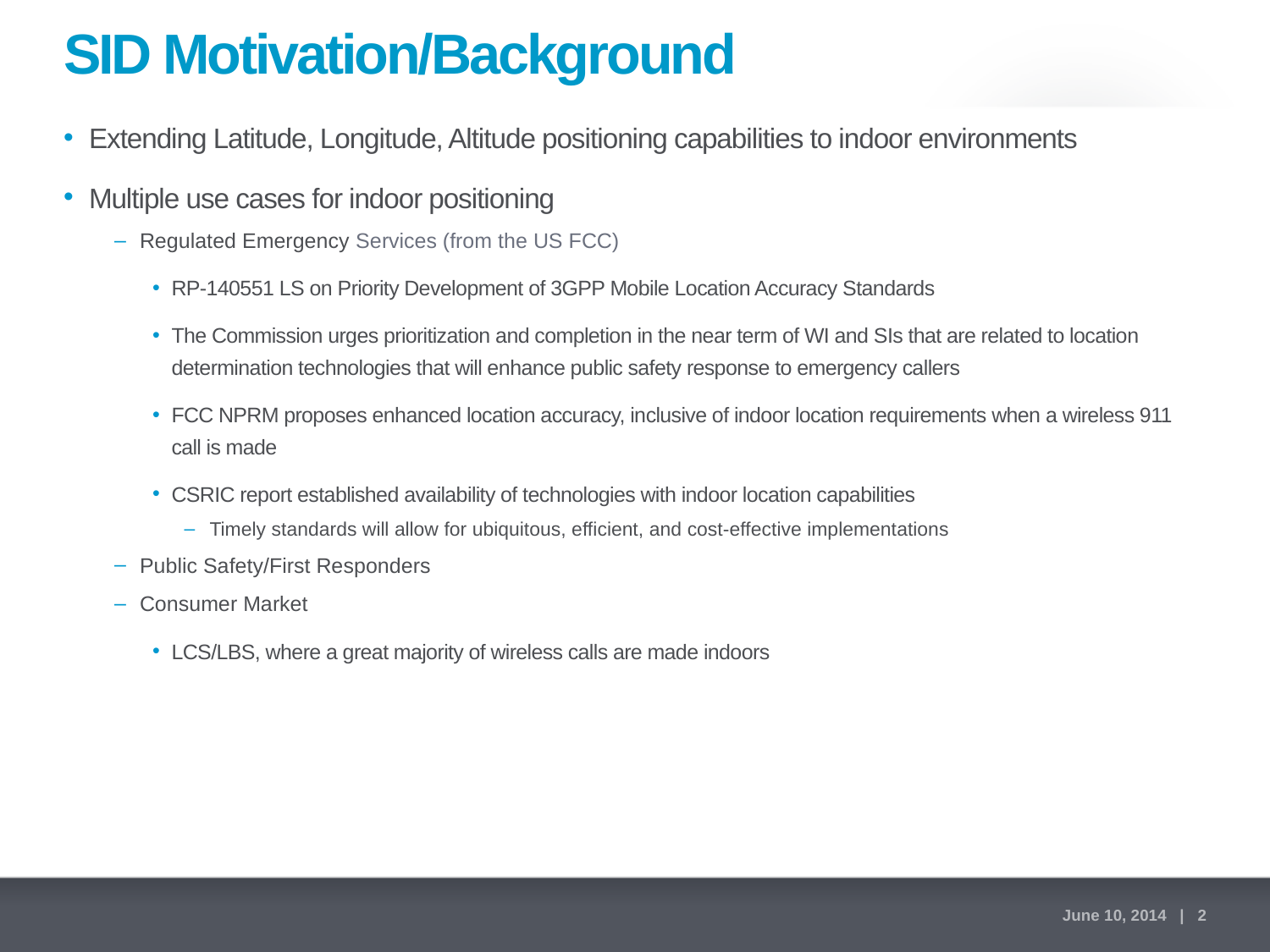

# SID Motivation/Background
Extending Latitude, Longitude, Altitude positioning capabilities to indoor environments
Multiple use cases for indoor positioning
Regulated Emergency Services (from the US FCC)
RP-140551 LS on Priority Development of 3GPP Mobile Location Accuracy Standards
The Commission urges prioritization and completion in the near term of WI and SIs that are related to location determination technologies that will enhance public safety response to emergency callers
FCC NPRM proposes enhanced location accuracy, inclusive of indoor location requirements when a wireless 911 call is made
CSRIC report established availability of technologies with indoor location capabilities
Timely standards will allow for ubiquitous, efficient, and cost-effective implementations
Public Safety/First Responders
Consumer Market
LCS/LBS, where a great majority of wireless calls are made indoors
June 10, 2014   |   2